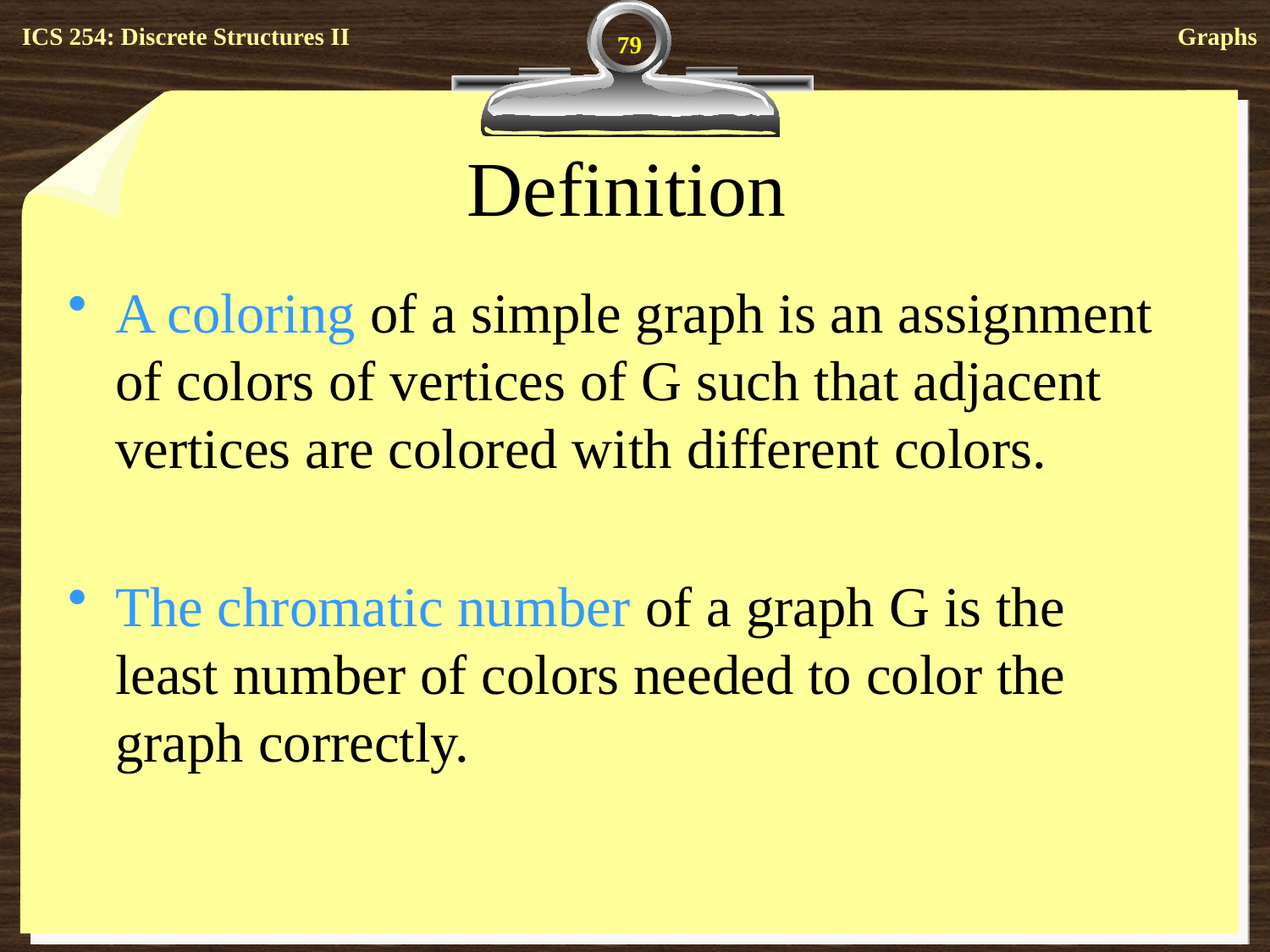

79
# Definition
A coloring of a simple graph is an assignment of colors of vertices of G such that adjacent vertices are colored with different colors.

The chromatic number of a graph G is the least number of colors needed to color the graph correctly.